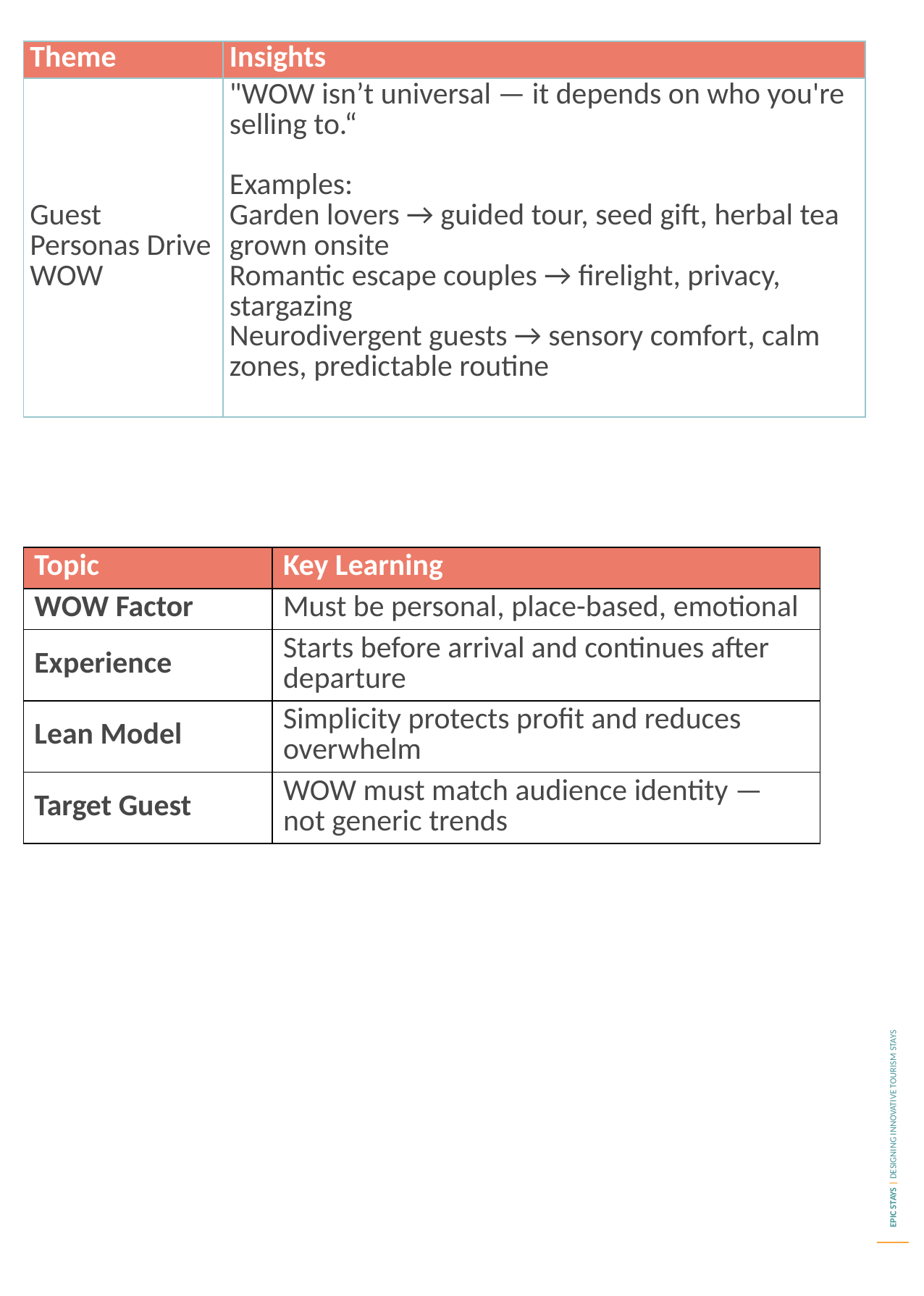

| Theme | Insights |
| --- | --- |
| Guest Personas Drive WOW | "WOW isn’t universal — it depends on who you're selling to.“ Examples: Garden lovers → guided tour, seed gift, herbal tea grown onsite Romantic escape couples → firelight, privacy, stargazing Neurodivergent guests → sensory comfort, calm zones, predictable routine |
| Topic | Key Learning |
| --- | --- |
| WOW Factor | Must be personal, place-based, emotional |
| Experience | Starts before arrival and continues after departure |
| Lean Model | Simplicity protects profit and reduces overwhelm |
| Target Guest | WOW must match audience identity — not generic trends |